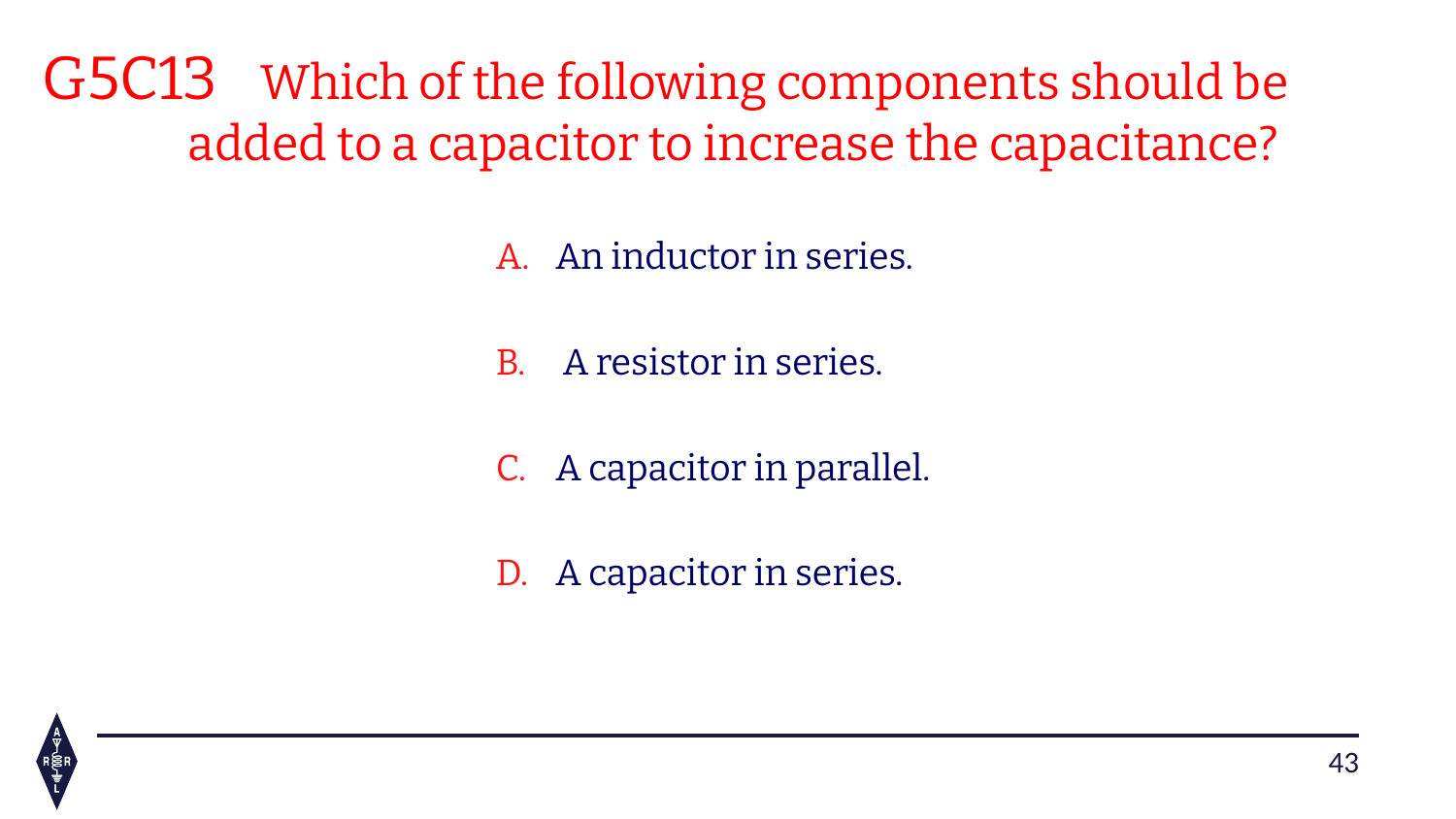

G5C13 	Which of the following components should be 			added to a capacitor to increase the capacitance?
An inductor in series.

 A resistor in series.

A capacitor in parallel.

A capacitor in series.
43